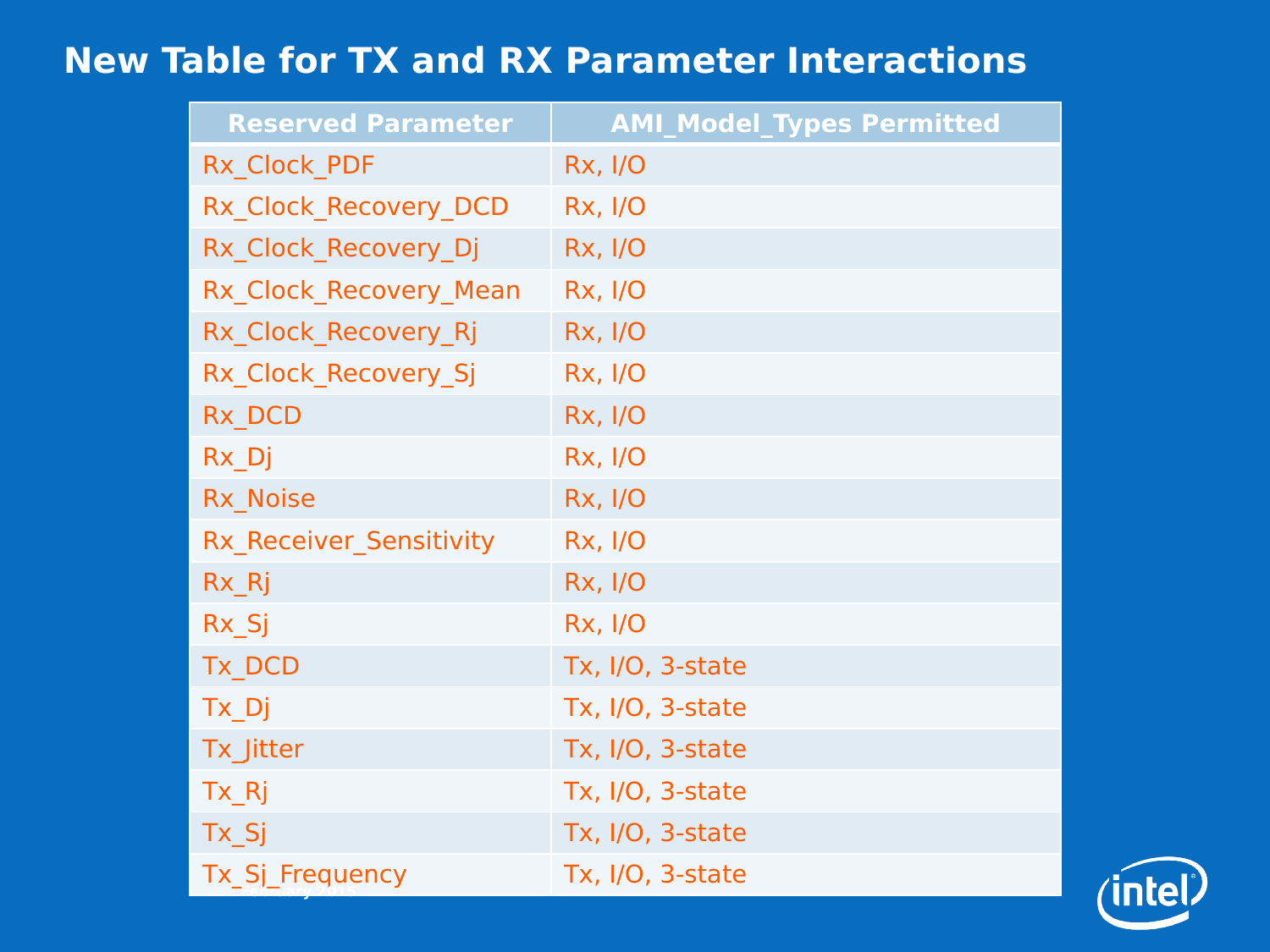

# New Table for TX and RX Parameter Interactions
| Reserved Parameter | AMI\_Model\_Types Permitted |
| --- | --- |
| Rx\_Clock\_PDF | Rx, I/O |
| Rx\_Clock\_Recovery\_DCD | Rx, I/O |
| Rx\_Clock\_Recovery\_Dj | Rx, I/O |
| Rx\_Clock\_Recovery\_Mean | Rx, I/O |
| Rx\_Clock\_Recovery\_Rj | Rx, I/O |
| Rx\_Clock\_Recovery\_Sj | Rx, I/O |
| Rx\_DCD | Rx, I/O |
| Rx\_Dj | Rx, I/O |
| Rx\_Noise | Rx, I/O |
| Rx\_Receiver\_Sensitivity | Rx, I/O |
| Rx\_Rj | Rx, I/O |
| Rx\_Sj | Rx, I/O |
| Tx\_DCD | Tx, I/O, 3-state |
| Tx\_Dj | Tx, I/O, 3-state |
| Tx\_Jitter | Tx, I/O, 3-state |
| Tx\_Rj | Tx, I/O, 3-state |
| Tx\_Sj | Tx, I/O, 3-state |
| Tx\_Sj\_Frequency | Tx, I/O, 3-state |
February 2015